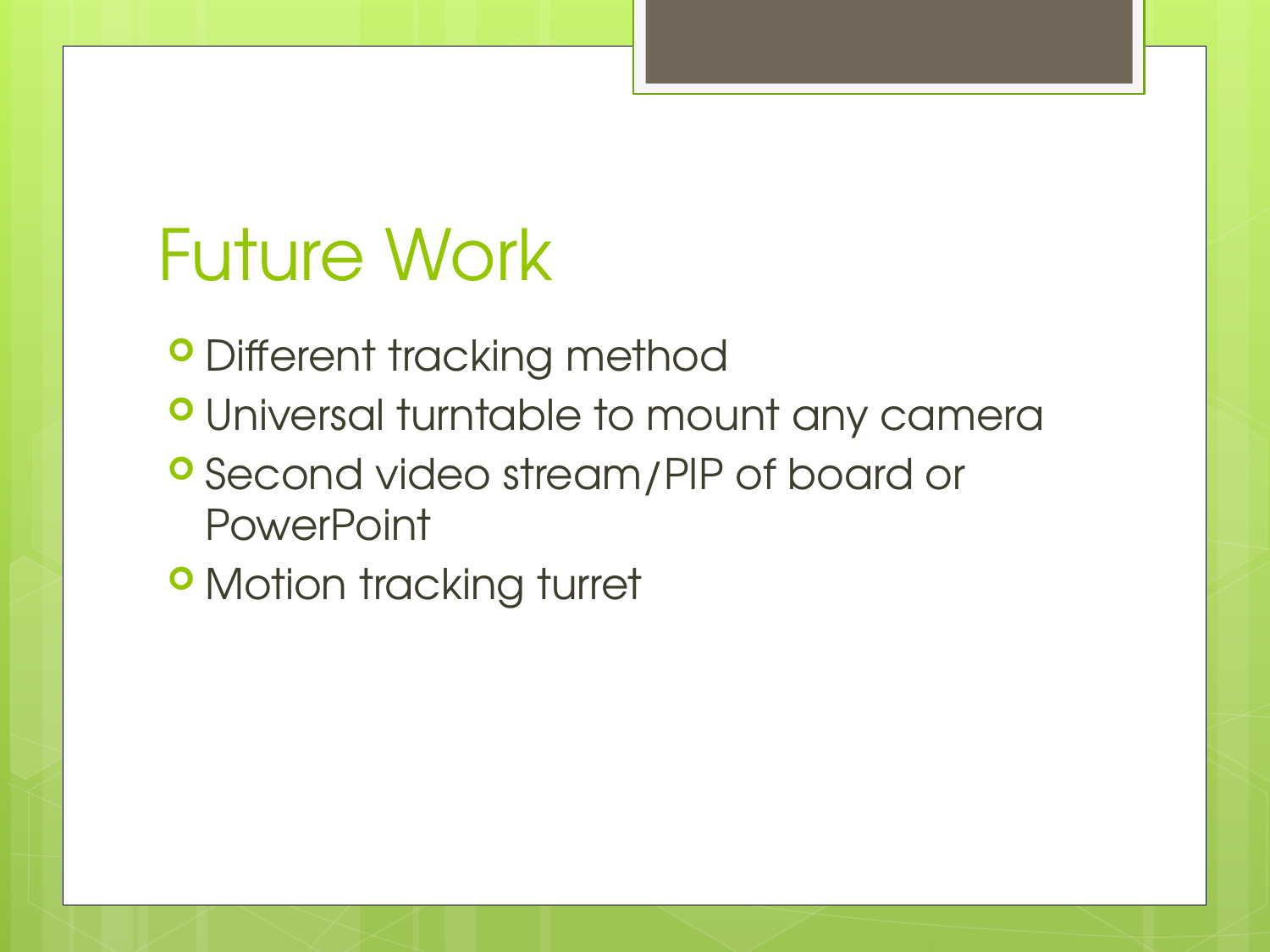

# Future Work
Different tracking method
Universal turntable to mount any camera
Second video stream/PIP of board or PowerPoint
Motion tracking turret